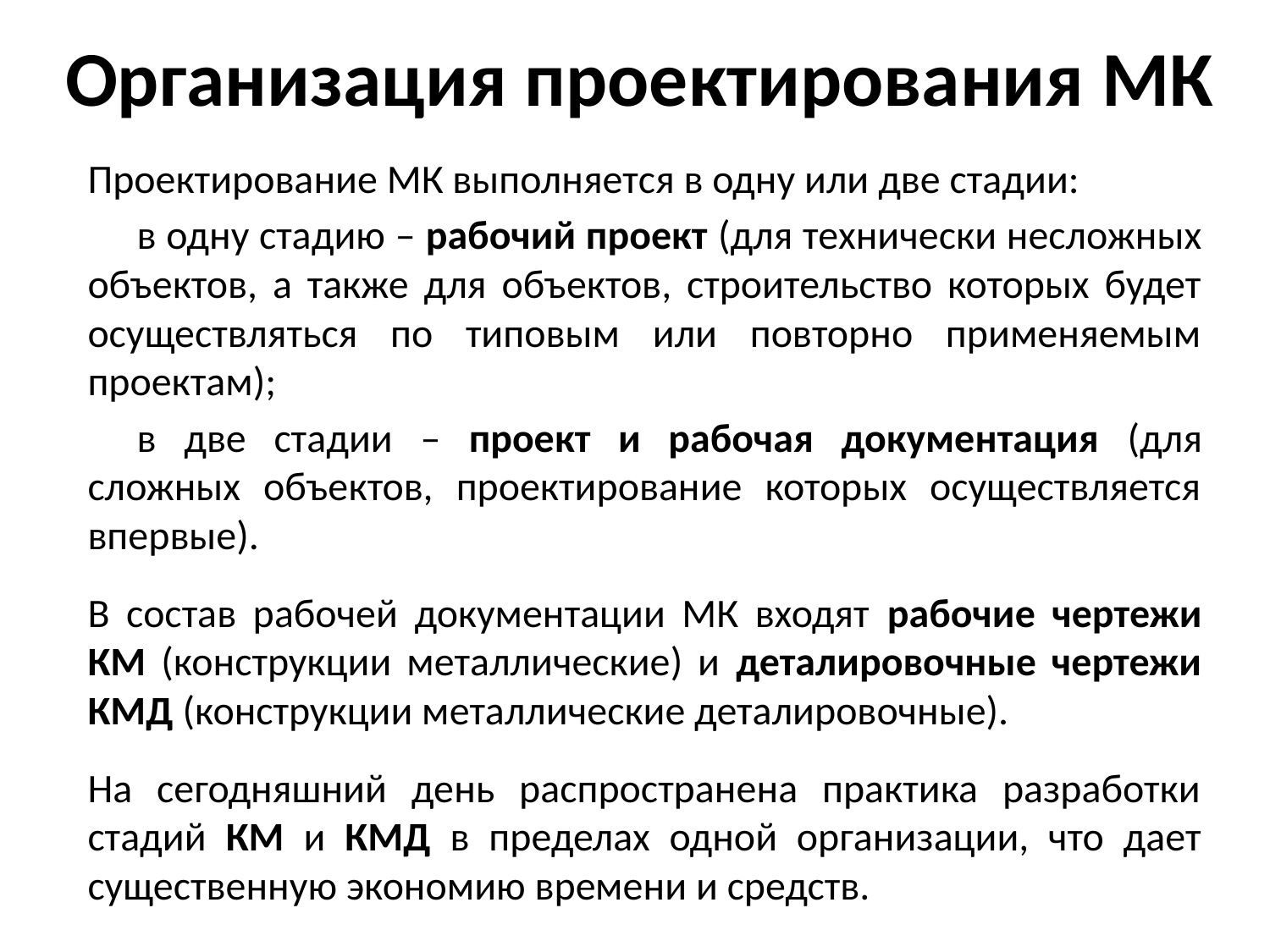

# Организация проектирования МК
Проектирование МК выполняется в одну или две стадии:
в одну стадию – рабочий проект (для технически несложных объектов, а также для объектов, строительство которых будет осуществляться по типовым или повторно применяемым проектам);
в две стадии – проект и рабочая документация (для сложных объектов, проектирование которых осуществляется впервые).
В состав рабочей документации МК входят рабочие чертежи КМ (конструкции металлические) и деталировочные чертежи КМД (конструкции металлические деталировочные).
На сегодняшний день распространена практика разработки стадий КМ и КМД в пределах одной организации, что дает существенную экономию времени и средств.